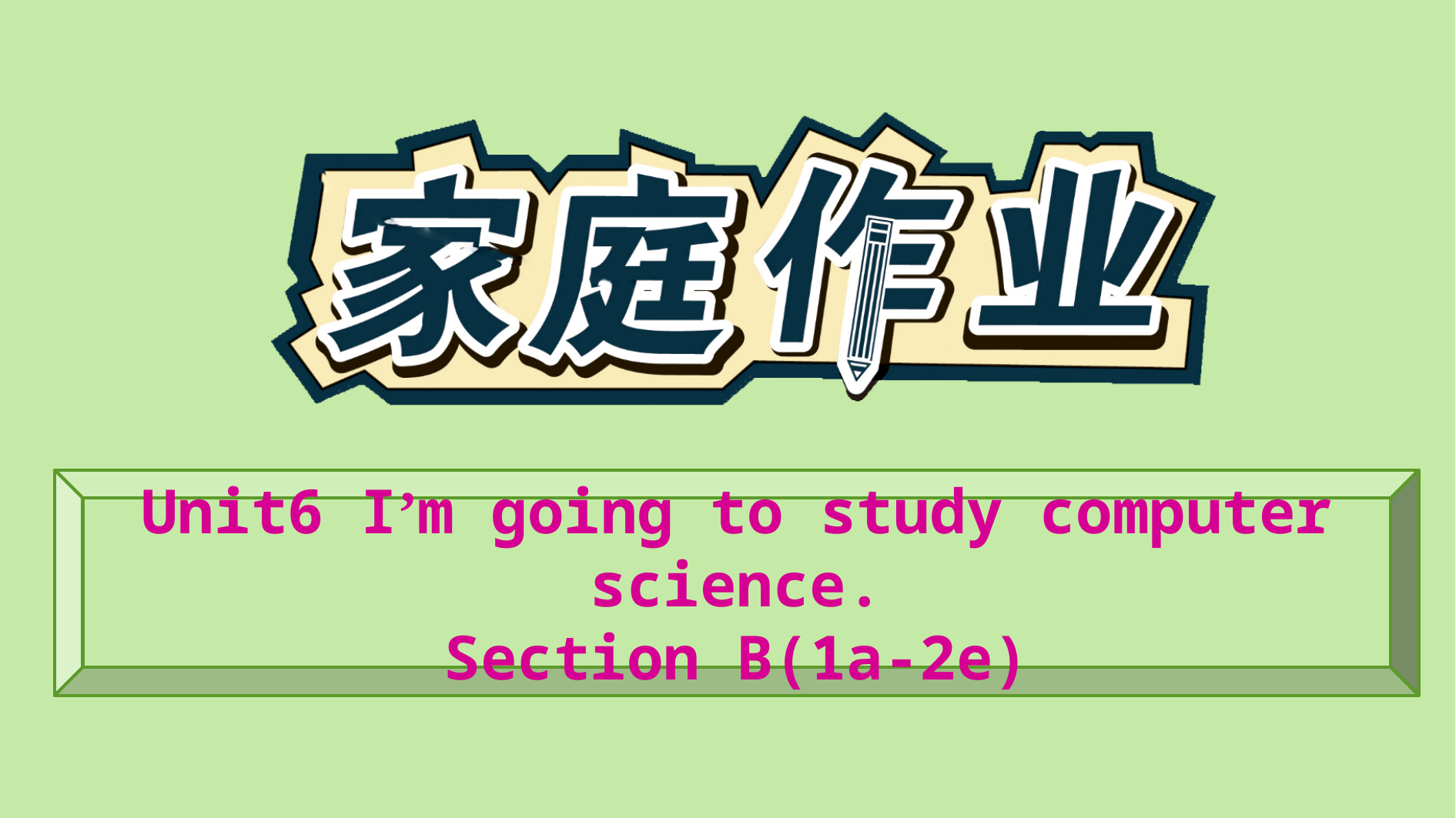

Unit6 I’m going to study computer science.
Section B(1a-2e)